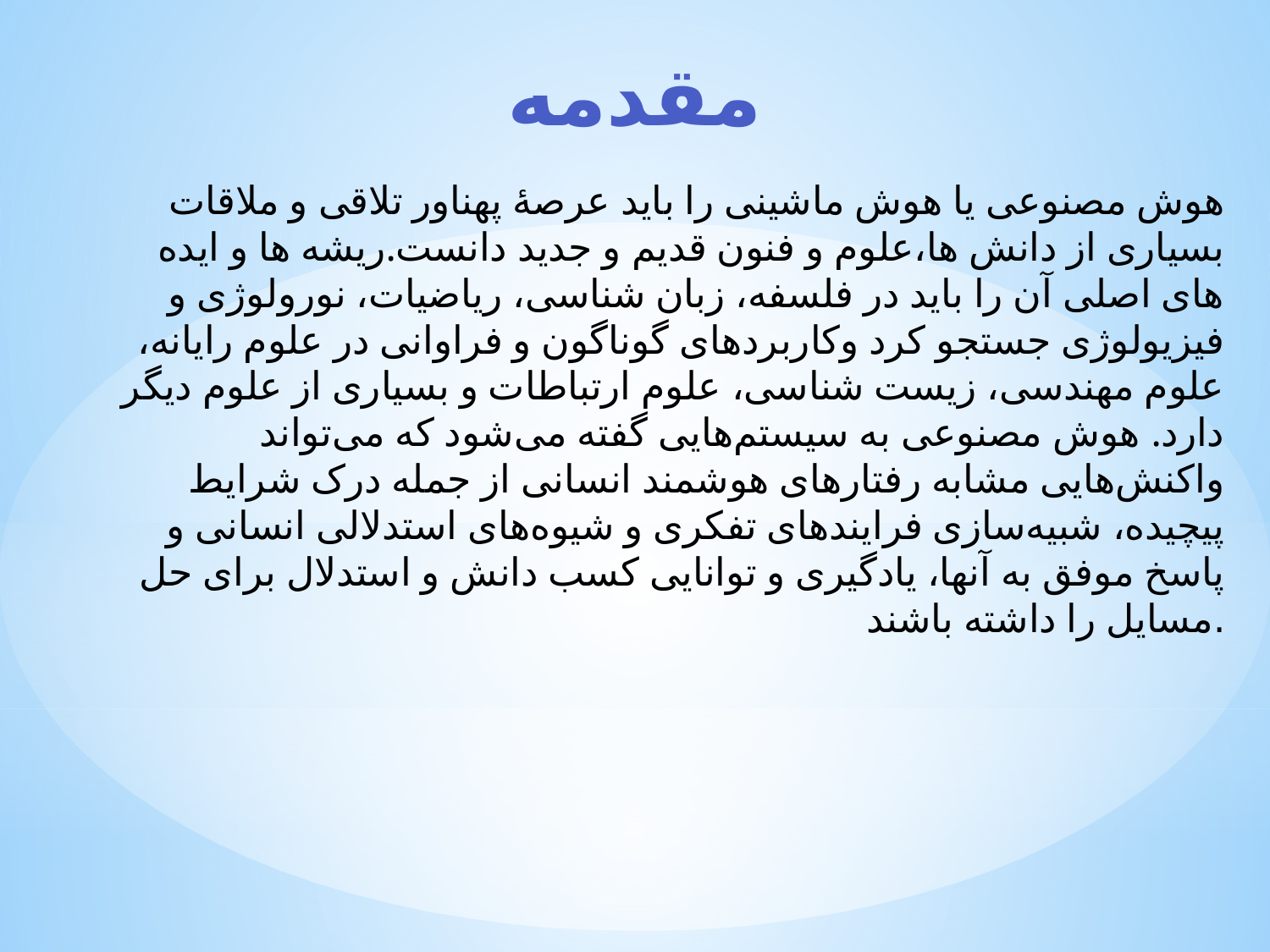

# مقدمه
هوش مصنوعی یا هوش ماشینی را باید عرصهٔ پهناور تلاقی و ملاقات بسیاری از دانش ها،علوم و فنون قدیم و جدید دانست.ریشه ها و ایده های اصلی آن را باید در فلسفه، زبان شناسی، ریاضیات، نورولوژی و فیزیولوژی جستجو کرد وکاربردهای گوناگون و فراوانی در علوم رایانه، علوم مهندسی، زیست شناسی، علوم ارتباطات و بسیاری از علوم دیگر دارد. هوش مصنوعی به سیستم‌هایی گفته می‌شود که می‌تواند واکنش‌هایی مشابه رفتارهای هوشمند انسانی از جمله درک شرایط پیچیده، شبیه‌سازی فرایندهای تفکری و شیوه‌های استدلالی انسانی و پاسخ موفق به آنها، یادگیری و توانایی کسب دانش و استدلال برای حل مسایل را داشته باشند.